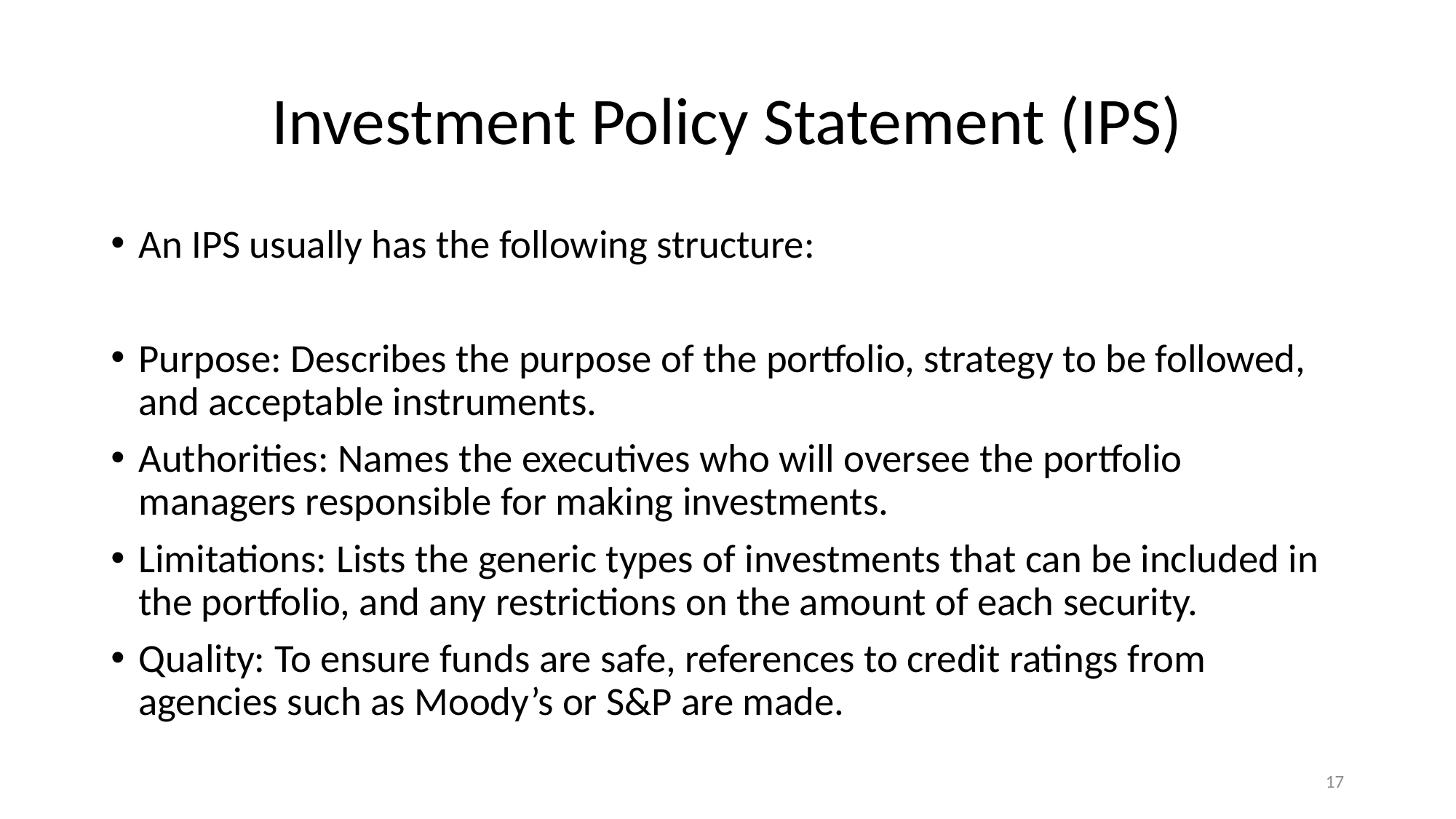

# Investment Policy Statement (IPS)
An IPS usually has the following structure:

Purpose: Describes the purpose of the portfolio, strategy to be followed, and acceptable instruments.
Authorities: Names the executives who will oversee the portfolio managers responsible for making investments.
Limitations: Lists the generic types of investments that can be included in the portfolio, and any restrictions on the amount of each security.
Quality: To ensure funds are safe, references to credit ratings from agencies such as Moody’s or S&P are made.
17